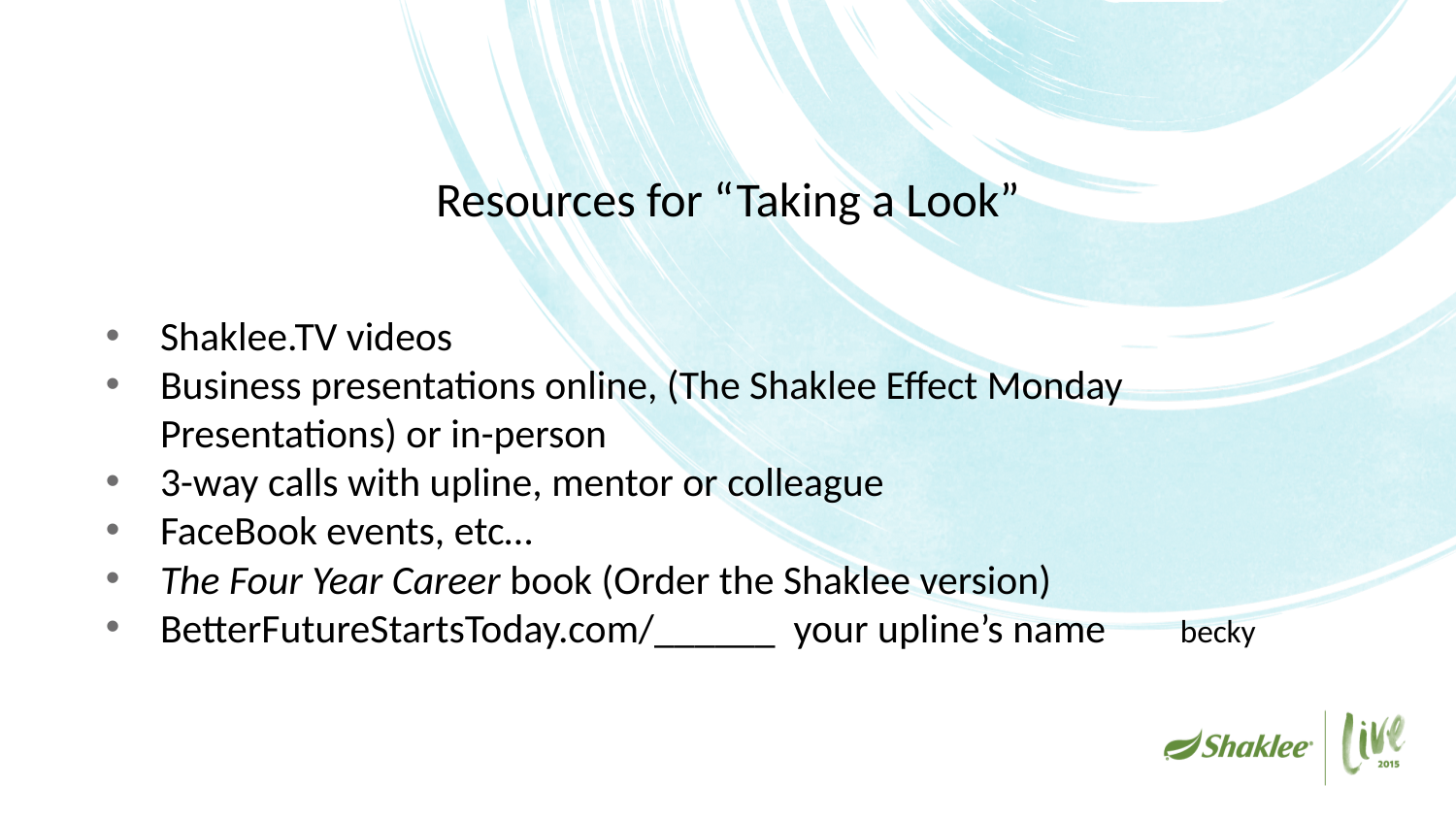

# Resources for “Taking a Look”
Shaklee.TV videos
Business presentations online, (The Shaklee Effect Monday Presentations) or in-person
3-way calls with upline, mentor or colleague
FaceBook events, etc…
The Four Year Career book (Order the Shaklee version)
BetterFutureStartsToday.com/______  your upline’s name        becky